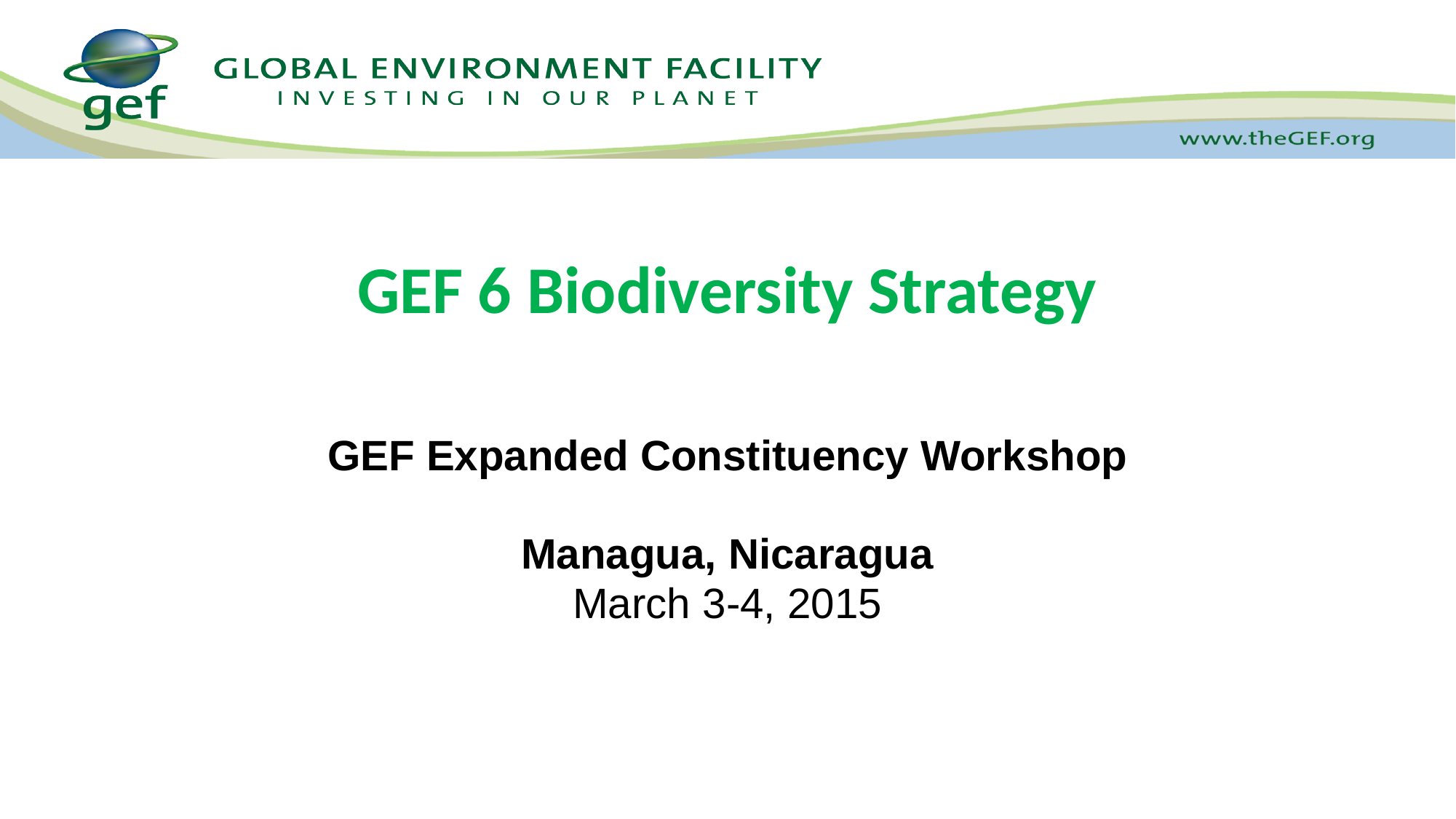

# GEF 6 Biodiversity Strategy

GEF Expanded Constituency Workshop

Managua, Nicaragua
March 3-4, 2015